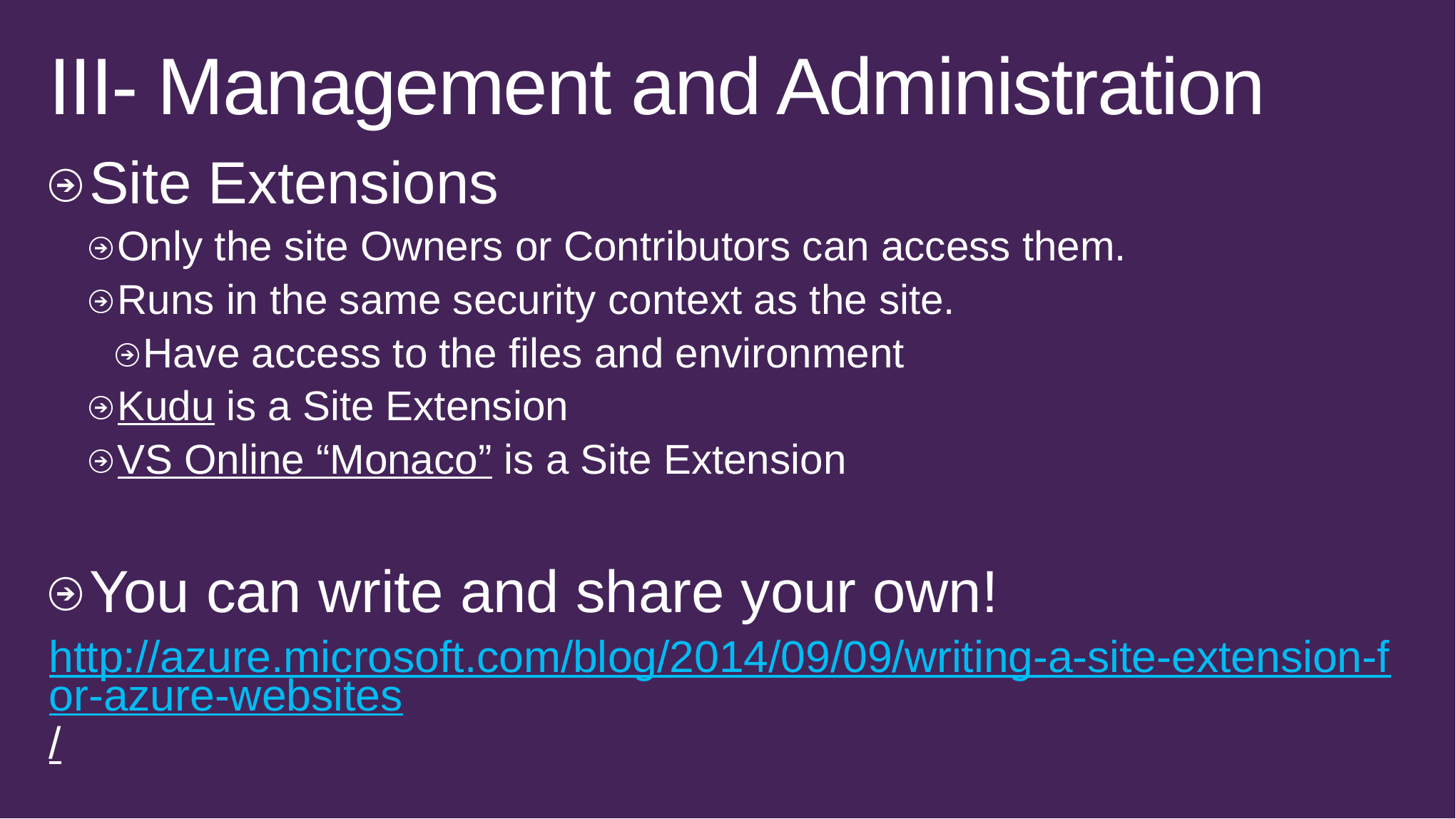

# III- Management and Administration
Site Extensions
Only the site Owners or Contributors can access them.
Runs in the same security context as the site.
Have access to the files and environment
Kudu is a Site Extension
VS Online “Monaco” is a Site Extension

You can write and share your own!
http://azure.microsoft.com/blog/2014/09/09/writing-a-site-extension-for-azure-websites/